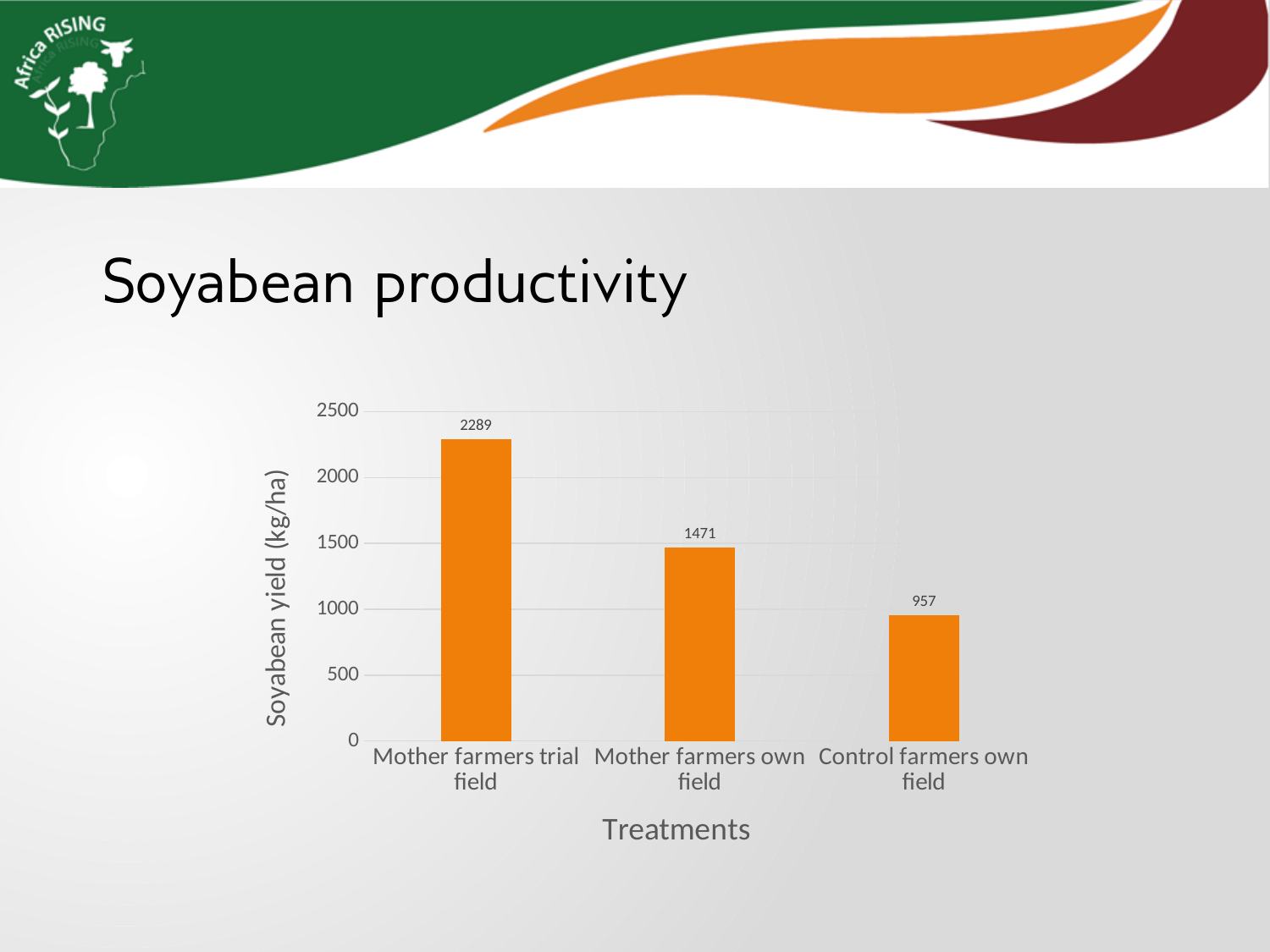

Soyabean productivity

### Chart

| Category | Average yield/ha |
|---|---|
| Mother farmers trial field | 2289.0 |
| Mother farmers own field | 1471.0 |
| Control farmers own field | 957.0 |